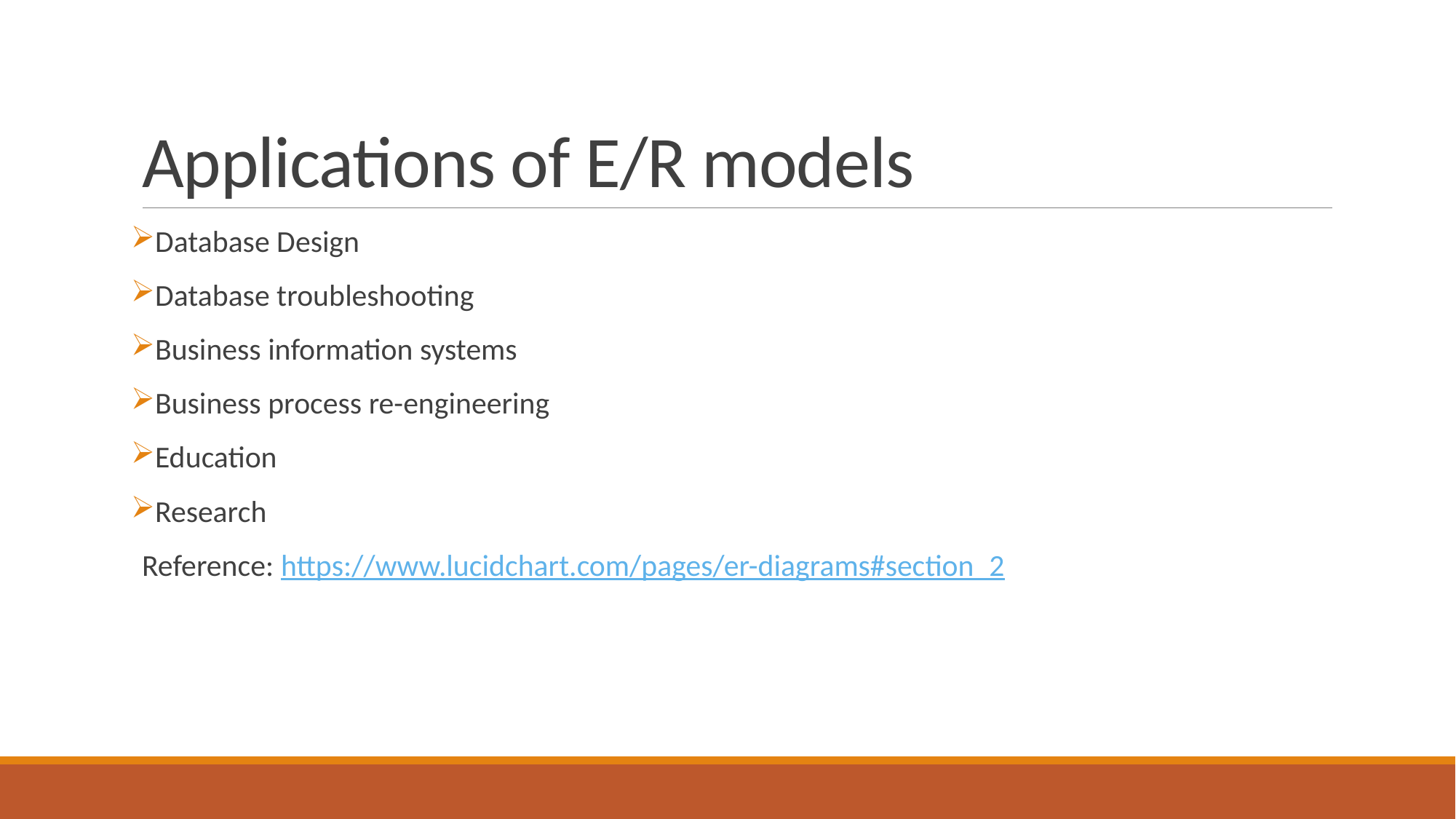

# Applications of E/R models
Database Design
Database troubleshooting
Business information systems
Business process re-engineering
Education
Research
Reference: https://www.lucidchart.com/pages/er-diagrams#section_2